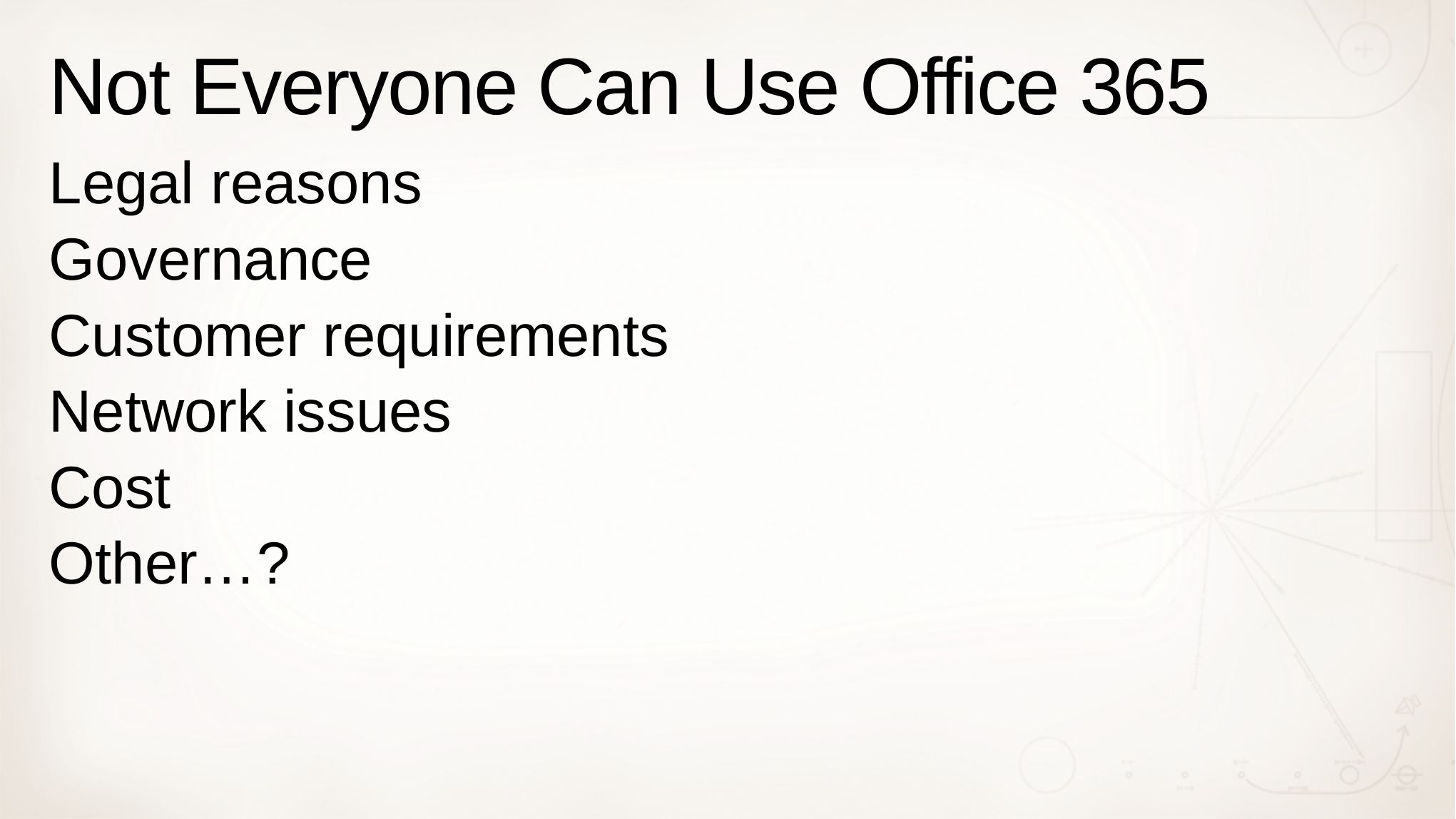

# Not Everyone Can Use Office 365
Legal reasons
Governance
Customer requirements
Network issues
Cost
Other…?